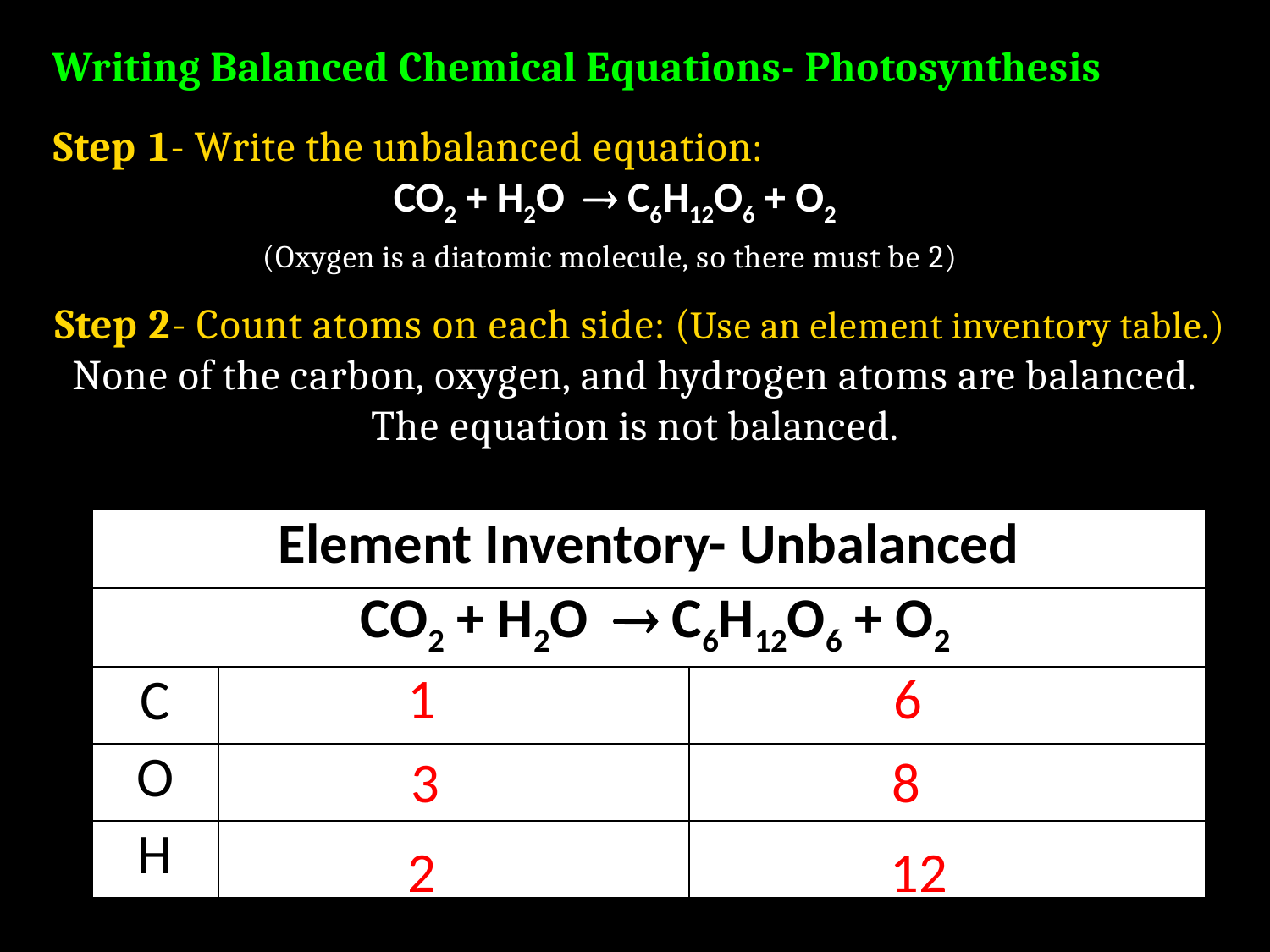

Writing Balanced Chemical Equations- Photosynthesis
Step 1- Write the unbalanced equation:
 CO2 + H2O  → C6H12O6 + O2

(Oxygen is a diatomic molecule, so there must be 2)
Step 2- Count atoms on each side: (Use an element inventory table.)
None of the carbon, oxygen, and hydrogen atoms are balanced.  The equation is not balanced.
| Element Inventory- Unbalanced |  |  |
| --- | --- | --- |
| CO2 + H2O → C6H12O6 + O2 |  |  |
| C |  |  |
| O |  |  |
| H |  |  |
1
6
3
8
2
12